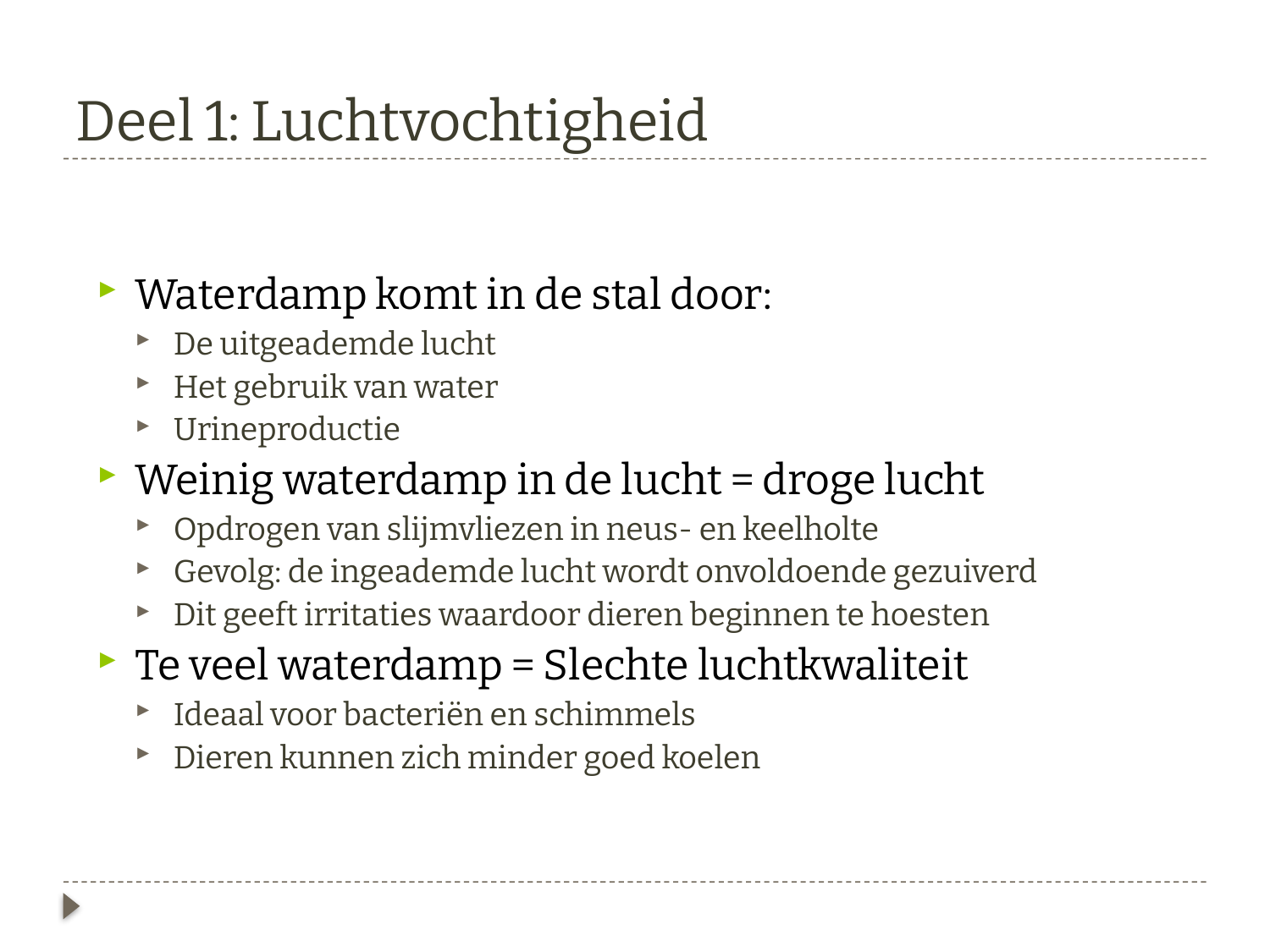

# Deel 1: Luchtvochtigheid
Waterdamp komt in de stal door:
De uitgeademde lucht
Het gebruik van water
Urineproductie
Weinig waterdamp in de lucht = droge lucht
Opdrogen van slijmvliezen in neus- en keelholte
Gevolg: de ingeademde lucht wordt onvoldoende gezuiverd
Dit geeft irritaties waardoor dieren beginnen te hoesten
Te veel waterdamp = Slechte luchtkwaliteit
Ideaal voor bacteriën en schimmels
Dieren kunnen zich minder goed koelen